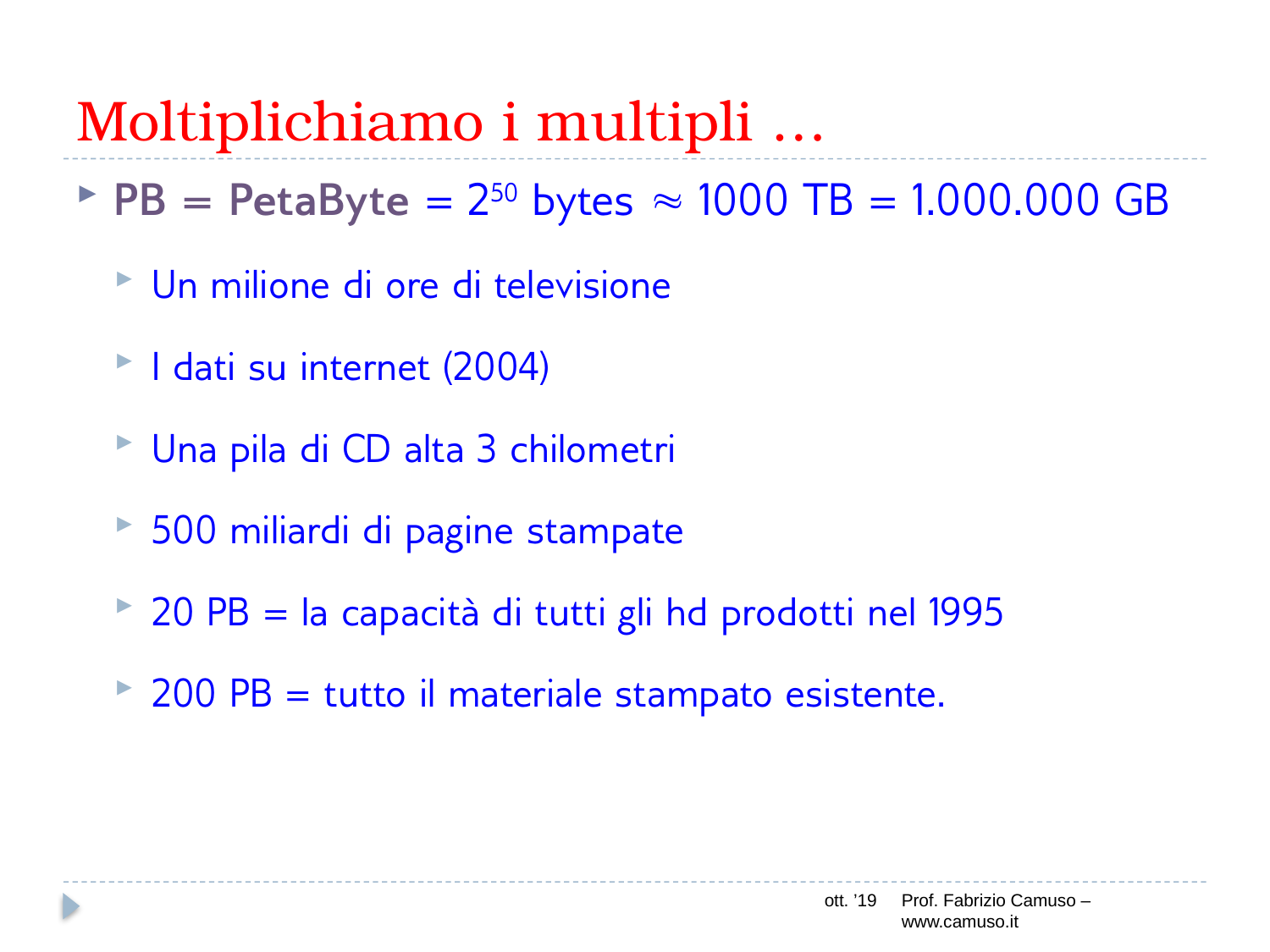

# Moltiplichiamo i multipli …
PB = PetaByte = 250 bytes ≈ 1000 TB = 1.000.000 GB
Un milione di ore di televisione
I dati su internet (2004)
Una pila di CD alta 3 chilometri
500 miliardi di pagine stampate
20 PB = la capacità di tutti gli hd prodotti nel 1995
200 PB = tutto il materiale stampato esistente.
ott. ’19
Prof. Fabrizio Camuso – www.camuso.it